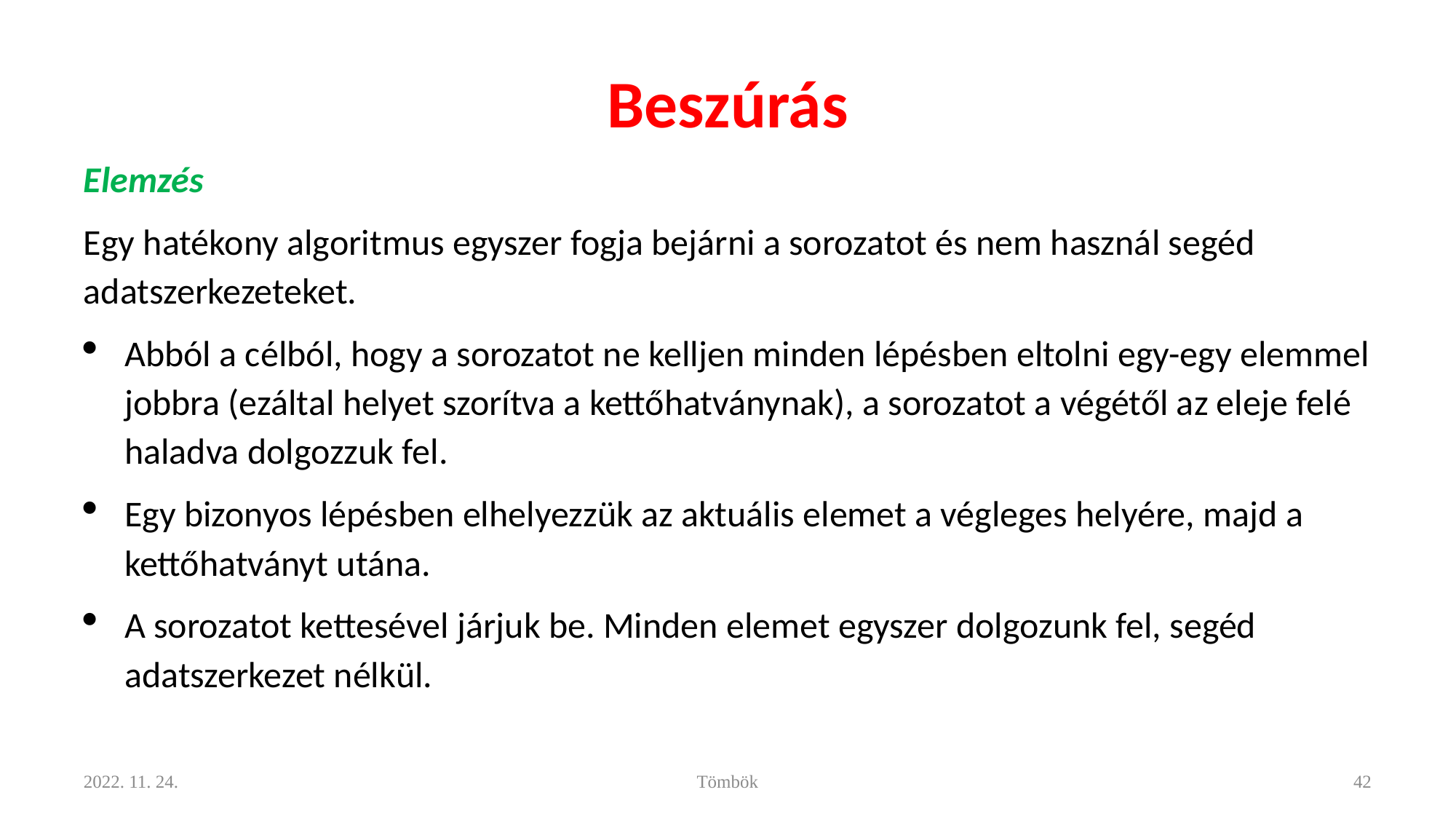

# Beszúrás
Elemzés
Egy hatékony al­goritmus egyszer fogja bejárni a sorozatot és nem használ segéd adatszerkezete­ket.
Abból a célból, hogy a sorozatot ne kelljen minden lépésben eltolni egy-egy elemmel jobbra (ezáltal helyet szorítva a kettőhatványnak), a sorozatot a vé­gétől az eleje felé haladva dolgozzuk fel.
Egy bizonyos lépésben elhelyezzük az aktuális elemet a végleges helyére, majd a kettőhatványt utána.
A sorozatot kette­sével járjuk be. Minden elemet egyszer dolgozunk fel, segéd adatszerkezet nél­kül.
2022. 11. 24.
Tömbök
42